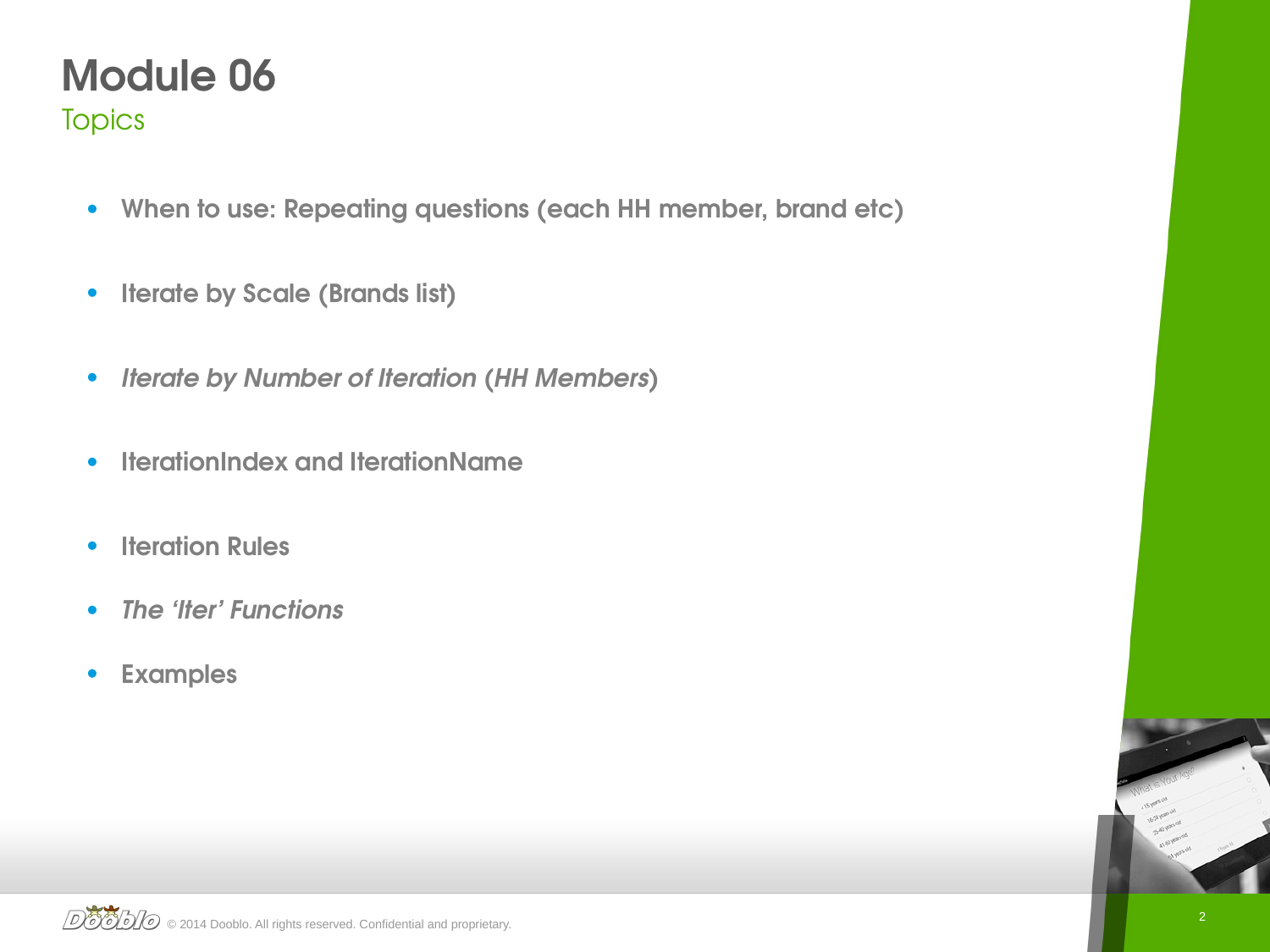

# Module 06
Topics
When to use: Repeating questions (each HH member, brand etc)

Iterate by Scale (Brands list)

Iterate by Number of Iteration (HH Members)

IterationIndex and IterationName

Iteration Rules

The ‘Iter’ Functions

Examples

2